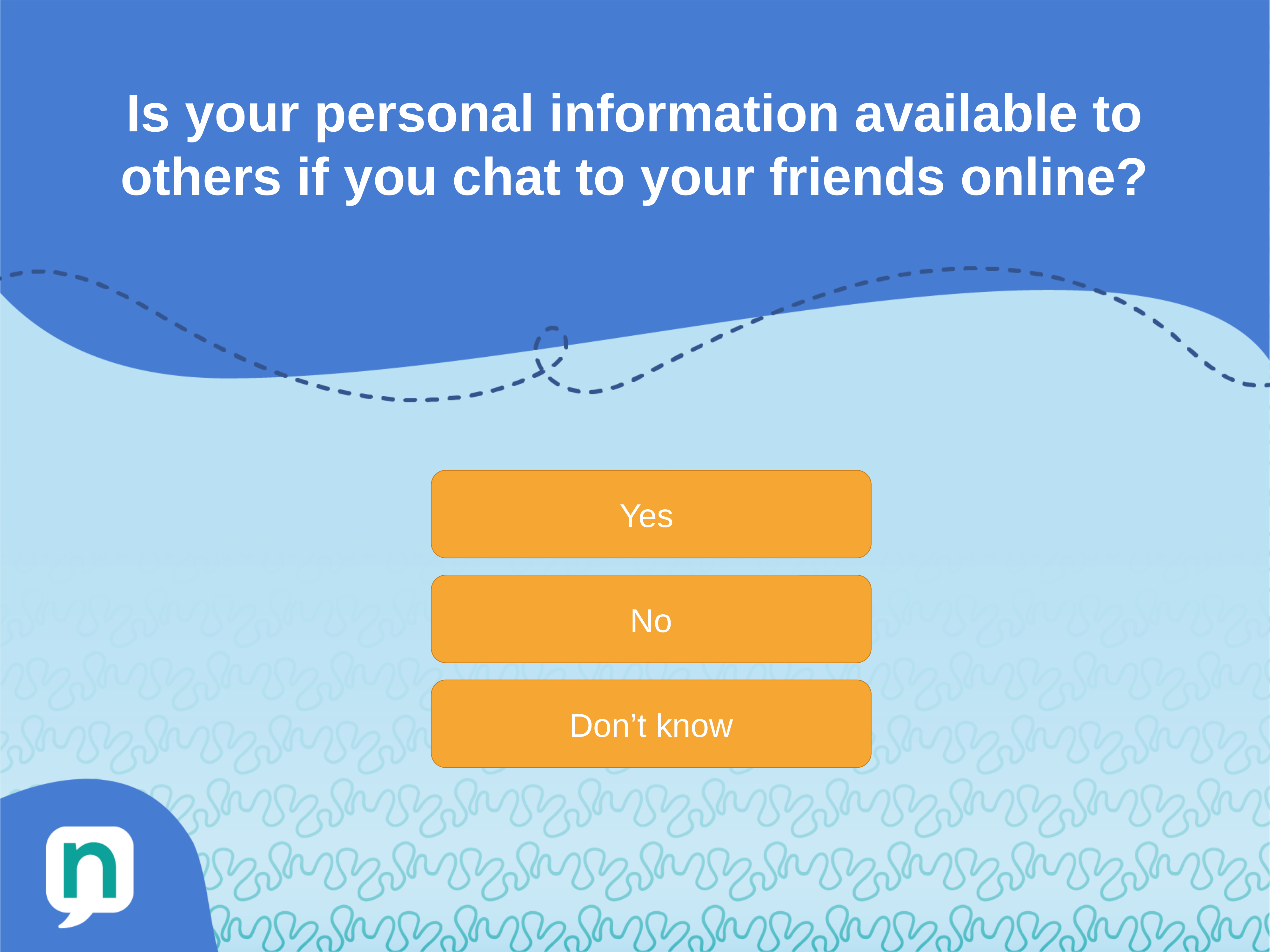

Is your personal information available to others if you chat to your friends online?
Yes
No
Don’t know